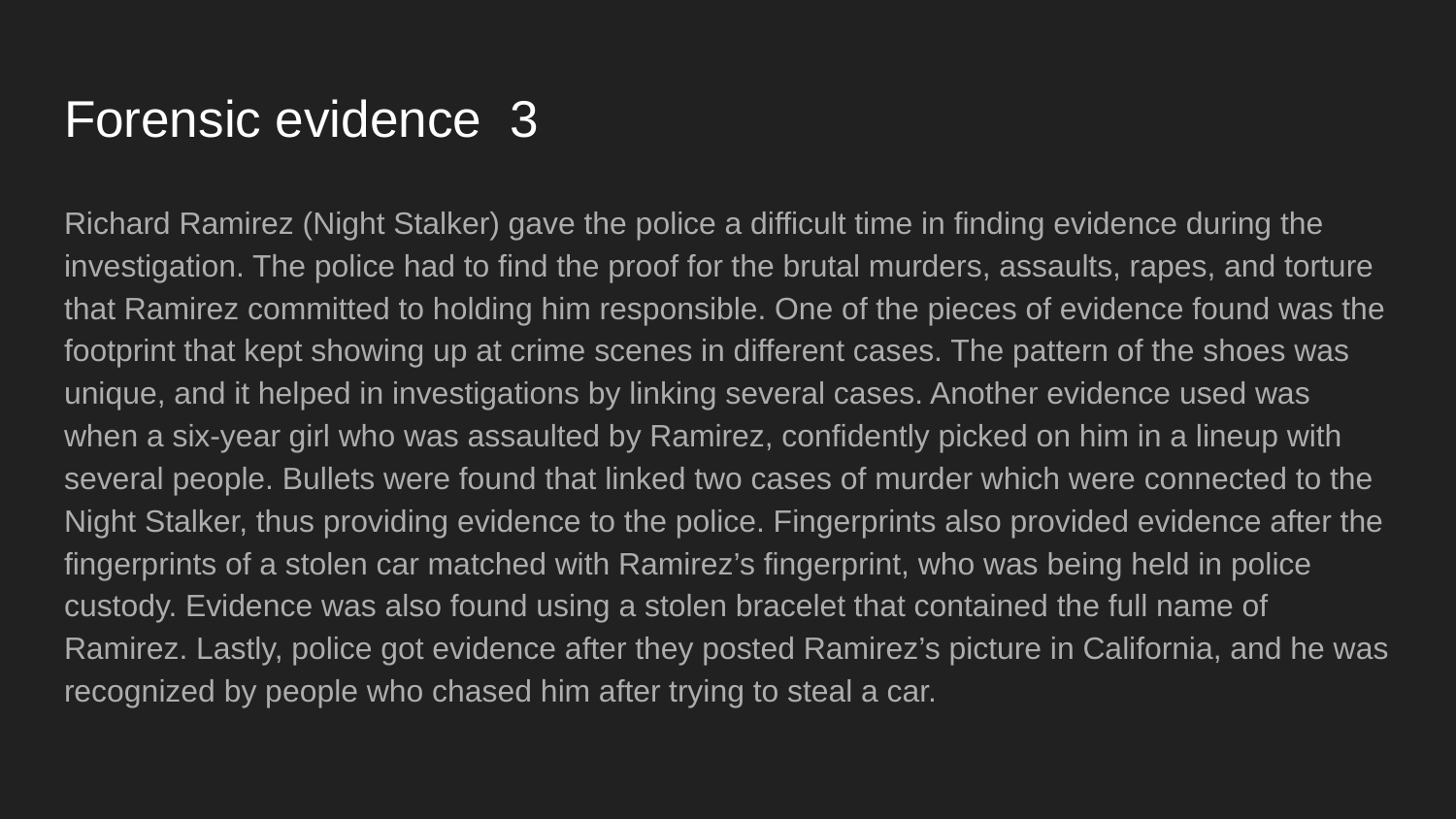

# Forensic evidence  3
Richard Ramirez (Night Stalker) gave the police a difficult time in finding evidence during the investigation. The police had to find the proof for the brutal murders, assaults, rapes, and torture that Ramirez committed to holding him responsible. One of the pieces of evidence found was the footprint that kept showing up at crime scenes in different cases. The pattern of the shoes was unique, and it helped in investigations by linking several cases. Another evidence used was when a six-year girl who was assaulted by Ramirez, confidently picked on him in a lineup with several people. Bullets were found that linked two cases of murder which were connected to the Night Stalker, thus providing evidence to the police. Fingerprints also provided evidence after the fingerprints of a stolen car matched with Ramirez’s fingerprint, who was being held in police custody. Evidence was also found using a stolen bracelet that contained the full name of  Ramirez. Lastly, police got evidence after they posted Ramirez’s picture in California, and he was recognized by people who chased him after trying to steal a car.